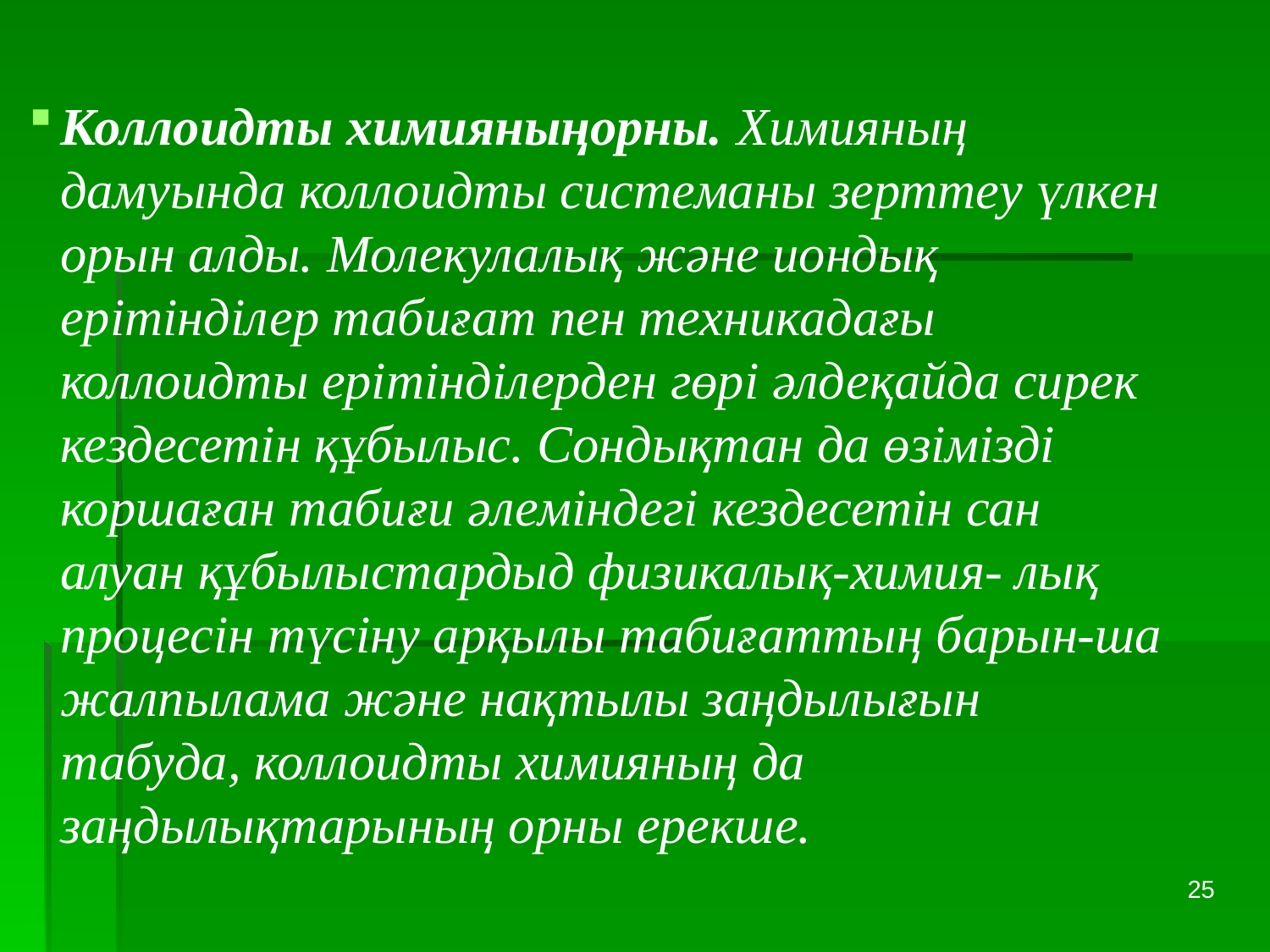

Коллоидты химияныңорны. Химияның дамуында коллоидты системаны зерттеу үлкен орын алды. Молекулалық және иондық ерітінділер табиғат пен техникадағы коллоидты ерітінділерден гөрі әлдеқайда сирек кездесетін құбылыс. Сондықтан да өзімізді коршаған табиғи әлеміндегі кездесетін сан алуан құбылыстардыд физикалық-химия- лық процесін түсіну арқылы табиғаттың барын-ша жалпылама және нақтылы заңдылығын табуда, коллоидты химияның да заңдылықтарының орны ерекше.

25